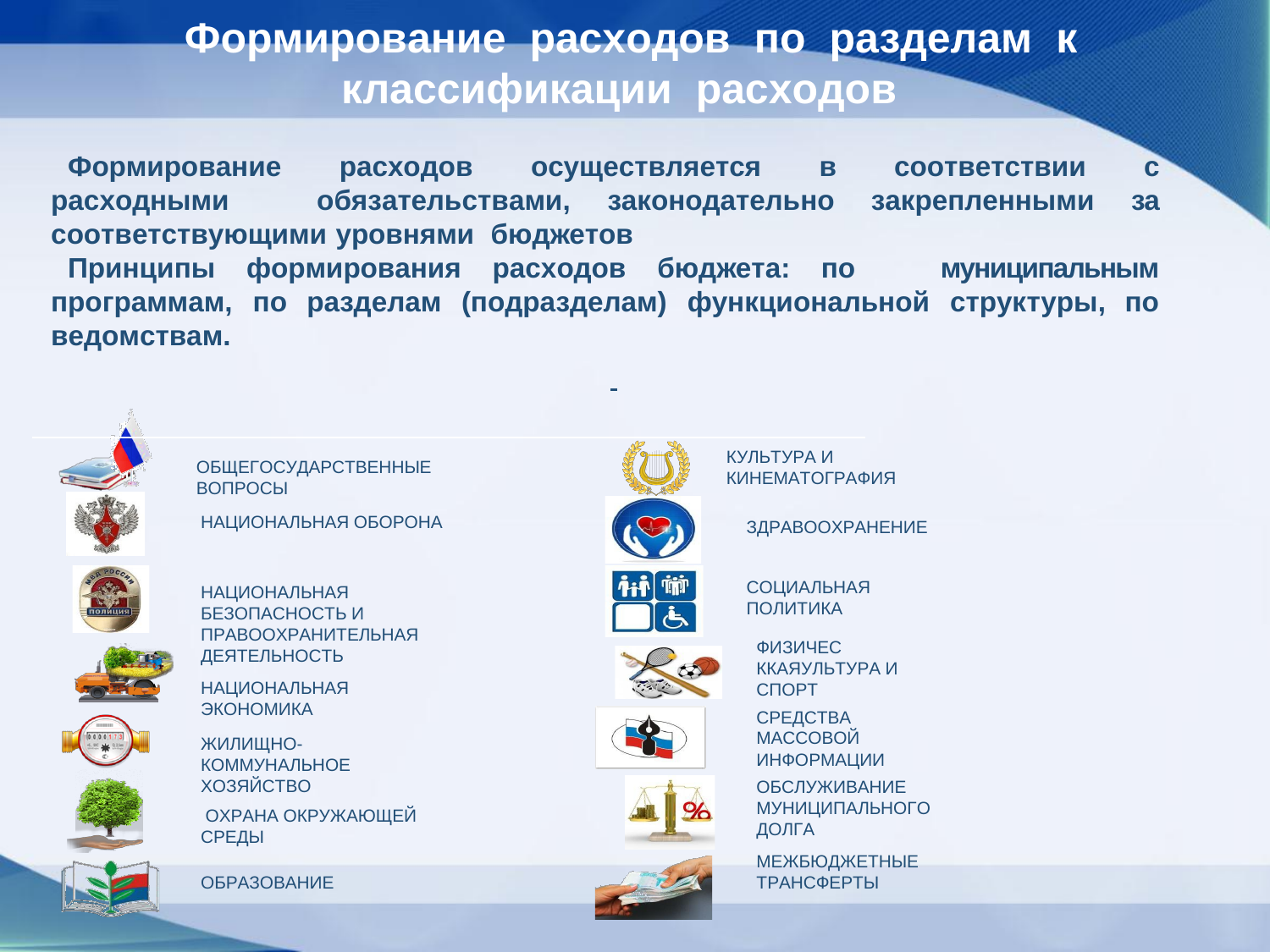

Формирование  расходов  по  разделам  к классификации  расходов

Формирование     расходов     осуществляется     в     соответствии     с расходными     обязательствами,  законодательно  закрепленными  за соответствующими уровнями  бюджетов
Принципы формирования расходов бюджета: по   муниципальным программам, по разделам (подразделам) функциональной структуры, по ведомствам.

КУЛЬТУРА И КИНЕМАТОГРАФИЯ
ОБЩЕГОСУДАРСТВЕННЫЕ ВОПРОСЫ

НАЦИОНАЛЬНАЯ ОБОРОНА
ЗДРАВООХРАНЕНИЕ

СОЦИАЛЬНАЯ ПОЛИТИКА
НАЦИОНАЛЬНАЯ БЕЗОПАСНОСТЬ И ПРАВООХРАНИТЕЛЬНАЯ ДЕЯТЕЛЬНОСТЬ

НАЦИОНАЛЬНАЯ ЭКОНОМИКА

ФИЗИЧЕС
ККАЯУЛЬТУРА И СПОРТ

СРЕДСТВА МАССОВОЙ ИНФОРМАЦИИ

ЖИЛИЩНО- КОММУНАЛЬНОЕ ХОЗЯЙСТВО

ОБСЛУЖИВАНИЕ  МУНИЦИПАЛЬНОГО ДОЛГА

МЕЖБЮДЖЕТНЫЕ
ТРАНСФЕРТЫ

ОХРАНА ОКРУЖАЮЩЕЙ СРЕДЫ

ОБРАЗОВАНИЕ